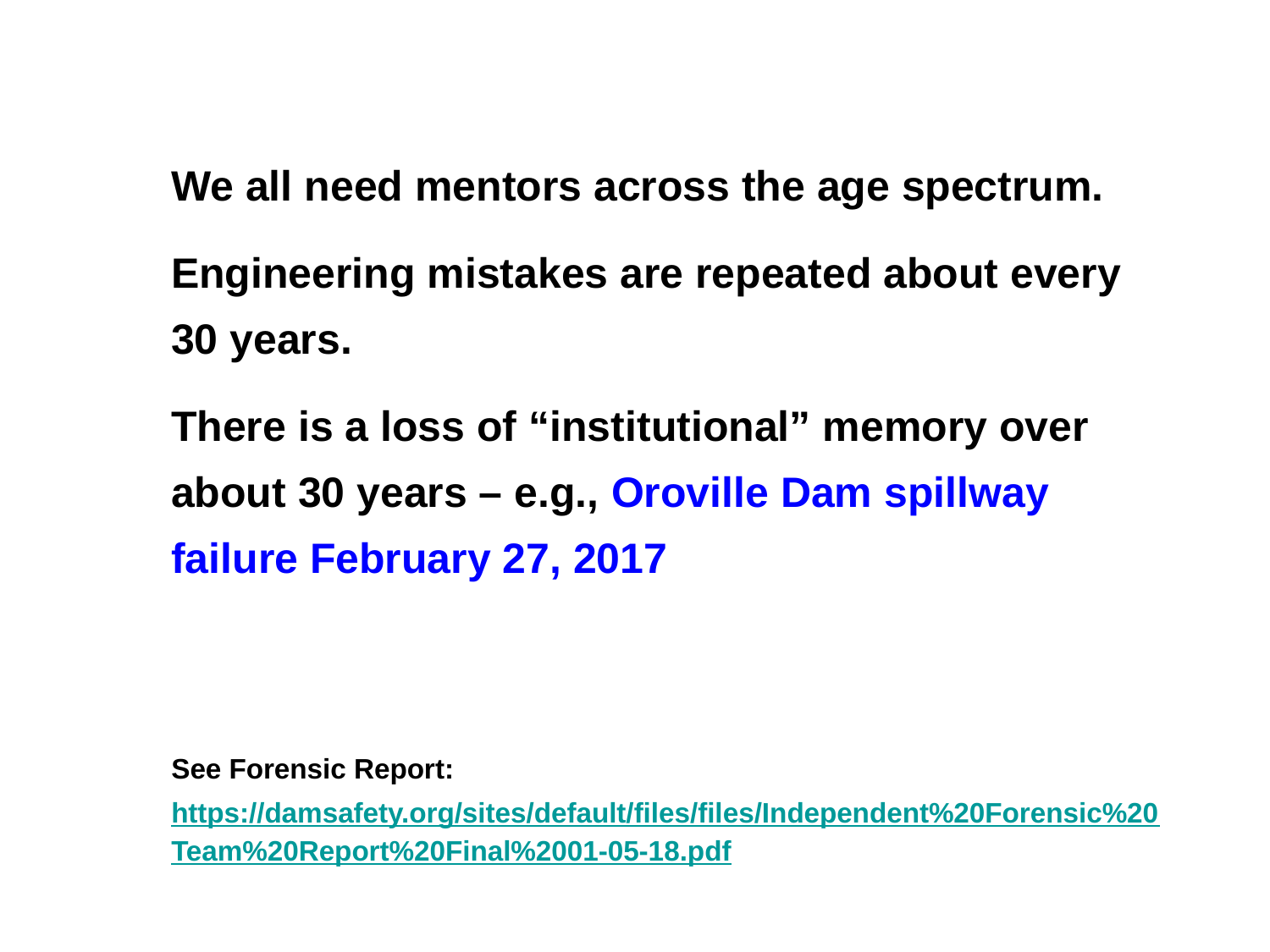

We all need mentors across the age spectrum.
Engineering mistakes are repeated about every 30 years.
There is a loss of “institutional” memory over about 30 years – e.g., Oroville Dam spillway failure February 27, 2017

See Forensic Report: https://damsafety.org/sites/default/files/files/Independent%20Forensic%20Team%20Report%20Final%2001-05-18.pdf